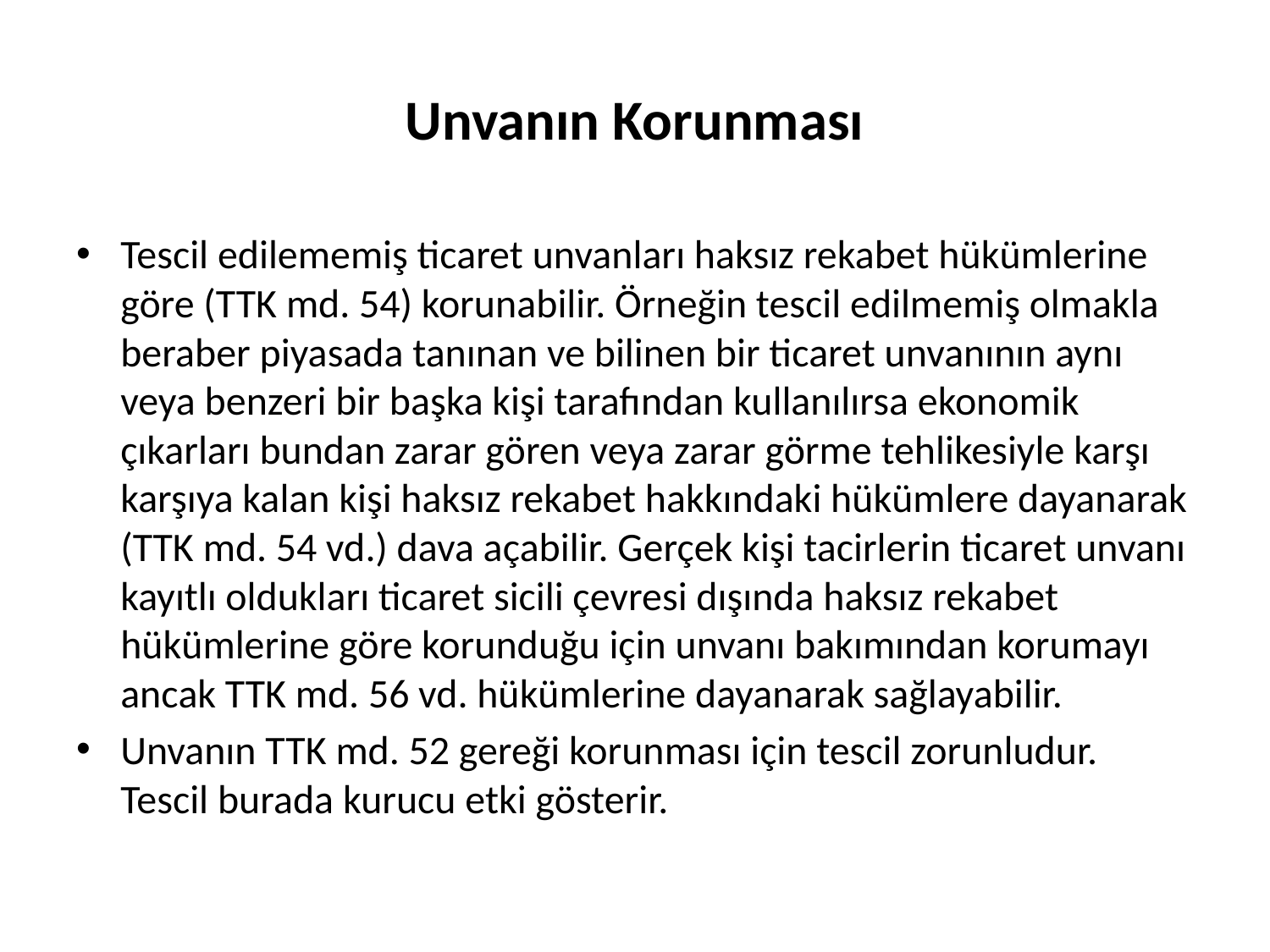

# Unvanın Korunması
Tescil edilememiş ticaret unvanları haksız rekabet hükümlerine göre (TTK md. 54) korunabilir. Örneğin tescil edilmemiş olmakla beraber piyasada tanınan ve bilinen bir ticaret unvanının aynı veya benzeri bir başka kişi tarafından kullanılırsa ekonomik çıkarları bundan zarar gören veya zarar görme tehlikesiyle karşı karşıya kalan kişi haksız rekabet hakkındaki hükümlere dayanarak (TTK md. 54 vd.) dava açabilir. Gerçek kişi tacirlerin ticaret unvanı kayıtlı oldukları ticaret sicili çevresi dışında haksız rekabet hükümlerine göre korunduğu için unvanı bakımından korumayı ancak TTK md. 56 vd. hükümlerine dayanarak sağlayabilir.
Unvanın TTK md. 52 gereği korunması için tescil zorunludur. Tescil burada kurucu etki gösterir.